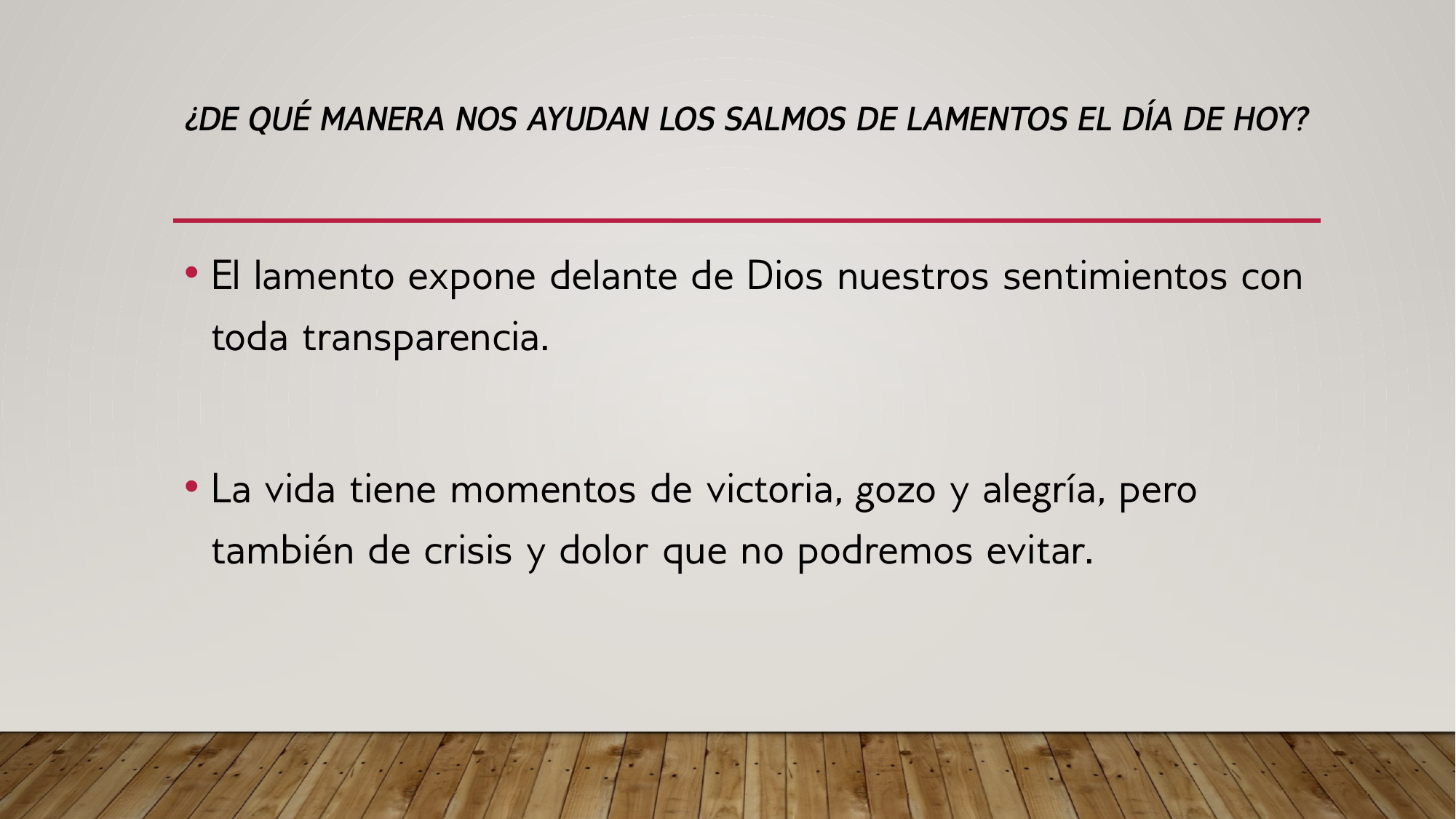

# ¿De qué manera nos ayudan los salmos de lamentos el día de hoy?
El lamento expone delante de Dios nuestros sentimientos con toda transparencia.

La vida tiene momentos de victoria, gozo y alegría, pero también de crisis y dolor que no podremos evitar.